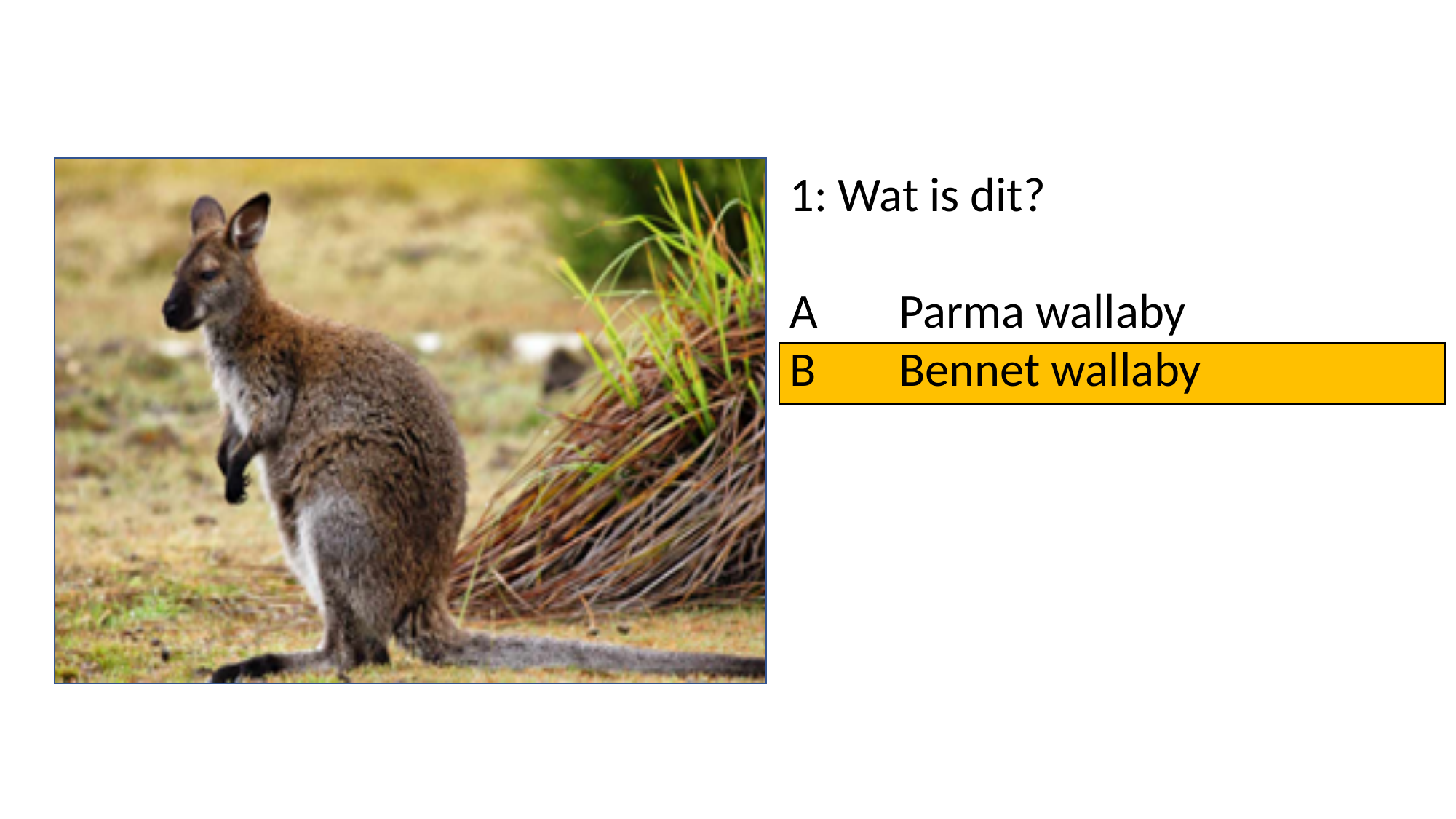

1: Wat is dit?

A	Parma wallaby
B	Bennet wallaby